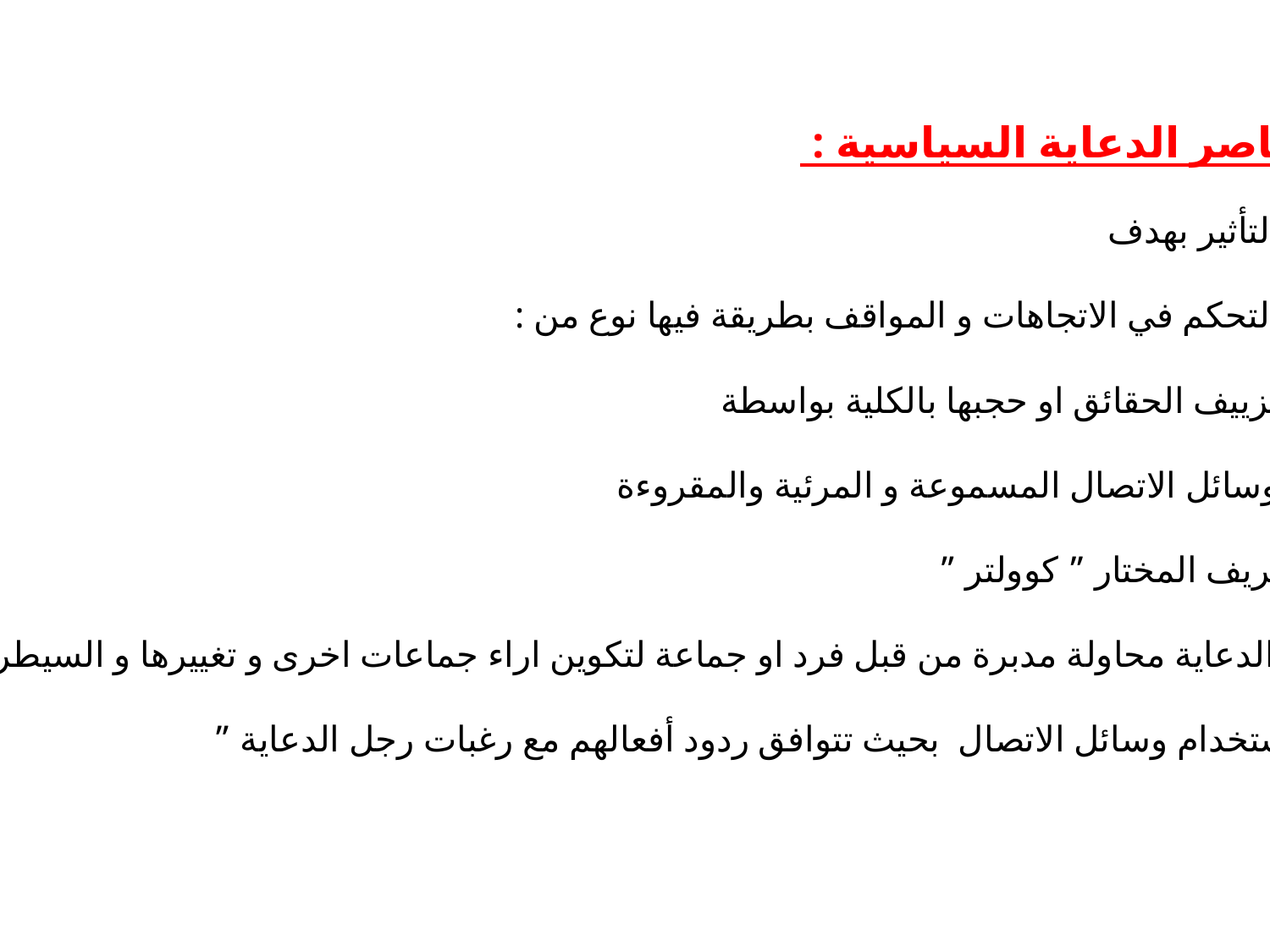

عناصر الدعاية السياسية :

1- التأثير بهدف

2- التحكم في الاتجاهات و المواقف بطريقة فيها نوع من :

3- تزييف الحقائق او حجبها بالكلية بواسطة

4- وسائل الاتصال المسموعة و المرئية والمقروءة

التعريف المختار ” كوولتر ”

ان الدعاية محاولة مدبرة من قبل فرد او جماعة لتكوين اراء جماعات اخرى و تغييرها و السيطرة عليها

 باستخدام وسائل الاتصال  بحيث تتوافق ردود أفعالهم مع رغبات رجل الدعاية ”